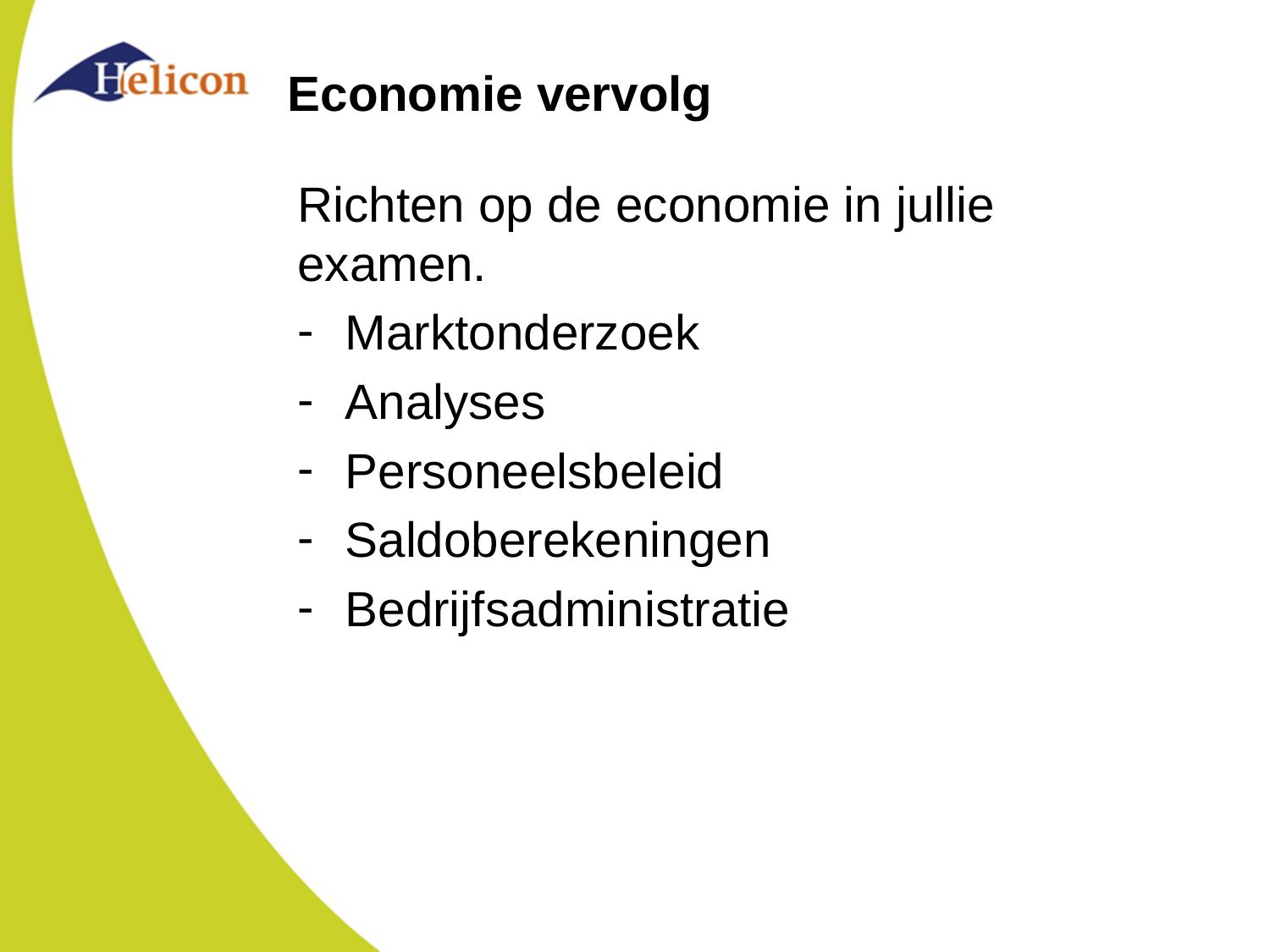

# Economie vervolg
Richten op de economie in jullie examen.
Marktonderzoek
Analyses
Personeelsbeleid
Saldoberekeningen
Bedrijfsadministratie